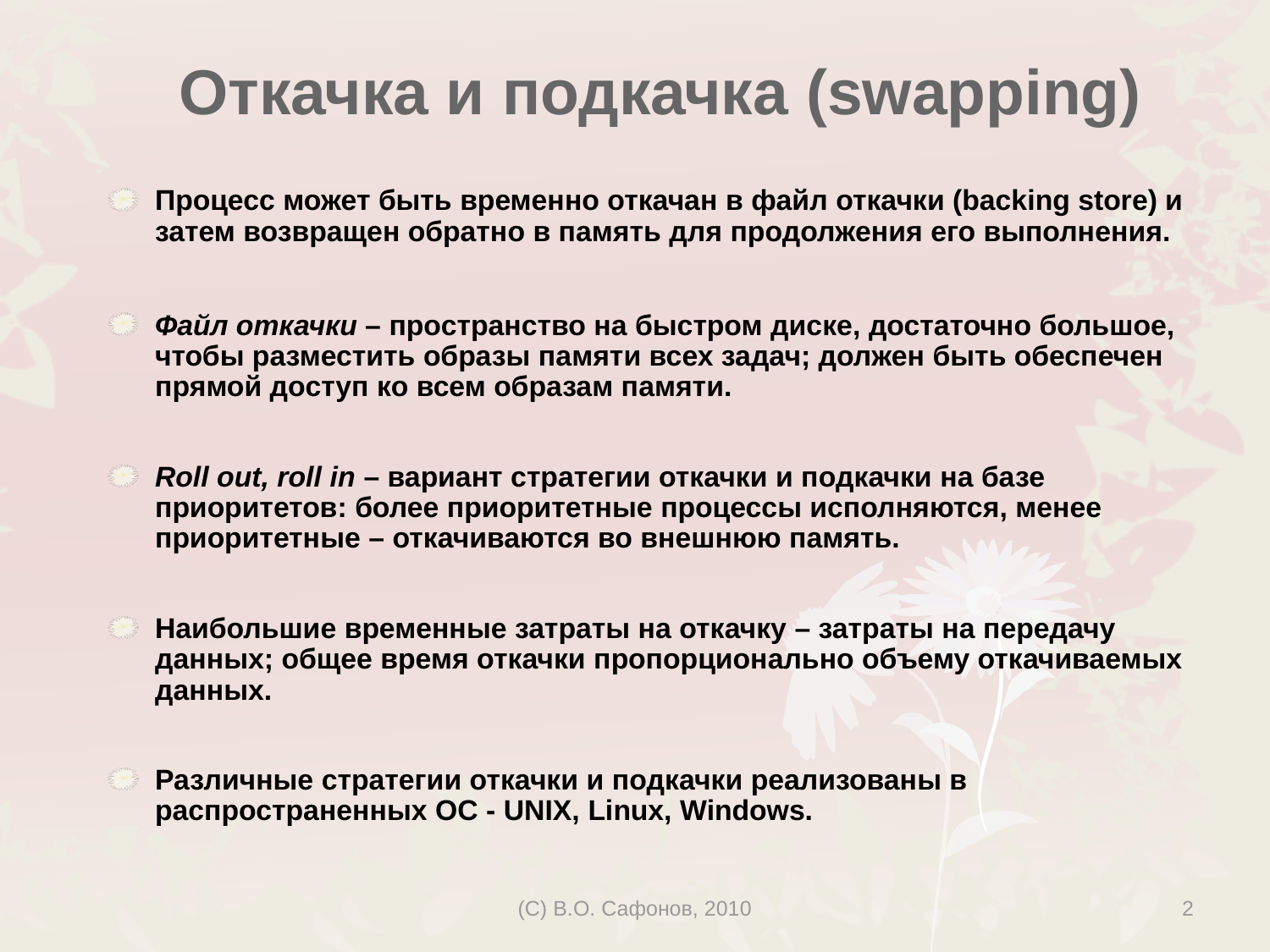

Откачка и подкачка (swapping)
Процесс может быть временно откачан в файл откачки (backing store) и затем возвращен обратно в память для продолжения его выполнения.
Файл откачки – пространство на быстром диске, достаточно большое, чтобы разместить образы памяти всех задач; должен быть обеспечен прямой доступ ко всем образам памяти.
Roll out, roll in – вариант стратегии откачки и подкачки на базе приоритетов: более приоритетные процессы исполняются, менее приоритетные – откачиваются во внешнюю память.
Наибольшие временные затраты на откачку – затраты на передачу данных; общее время откачки пропорционально объему откачиваемых данных.
Различные стратегии откачки и подкачки реализованы в распространенных ОС - UNIX, Linux, Windows.
(C) В.О. Сафонов, 2010
2